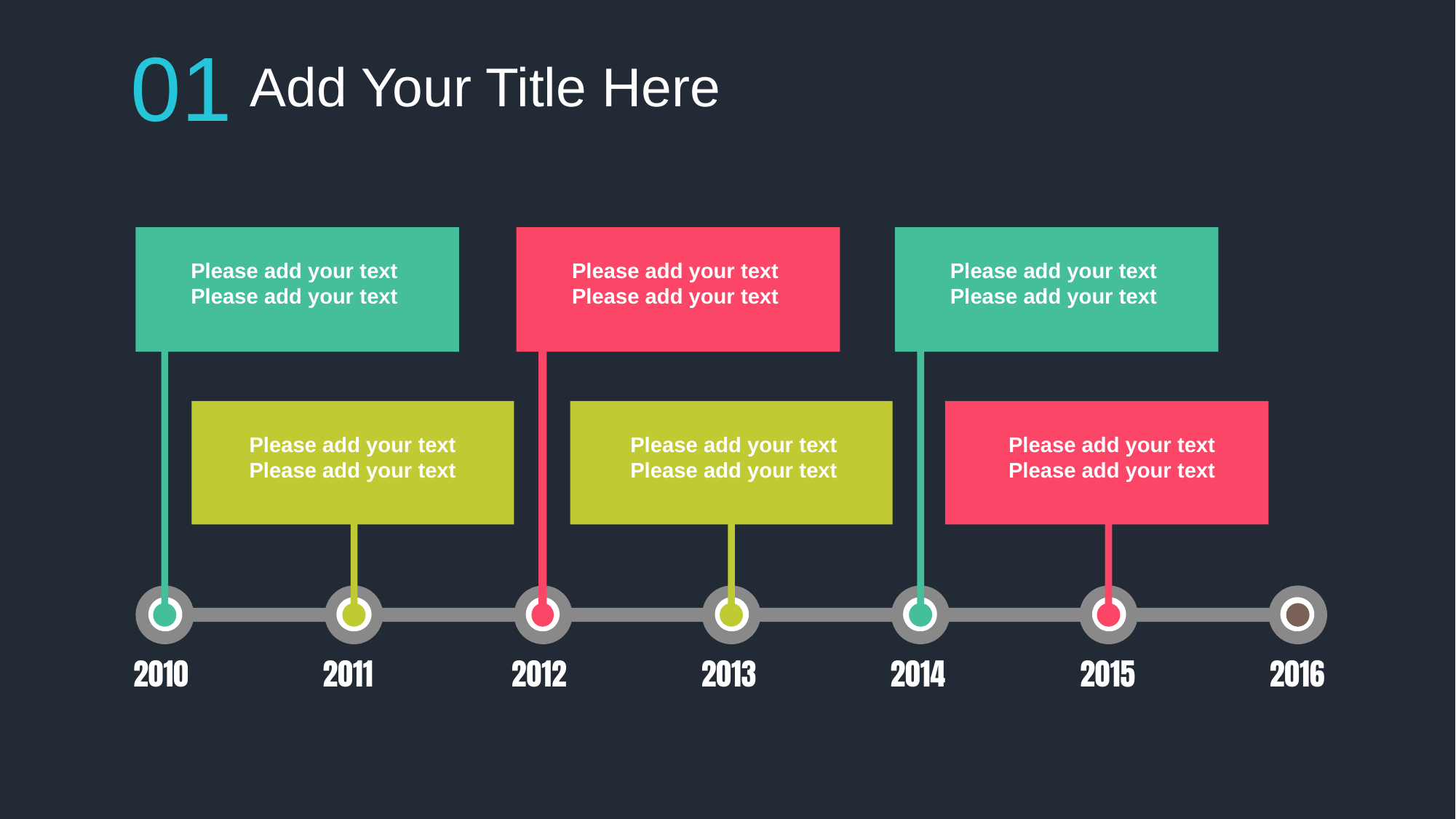

01
Add Your Title Here

Please add your text
Please add your text
Please add your text
Please add your text
Please add your text
Please add your text

Please add your text
Please add your text
Please add your text
Please add your text
Please add your text
Please add your text

2010
2011
2012
2013
2014
2015
2016